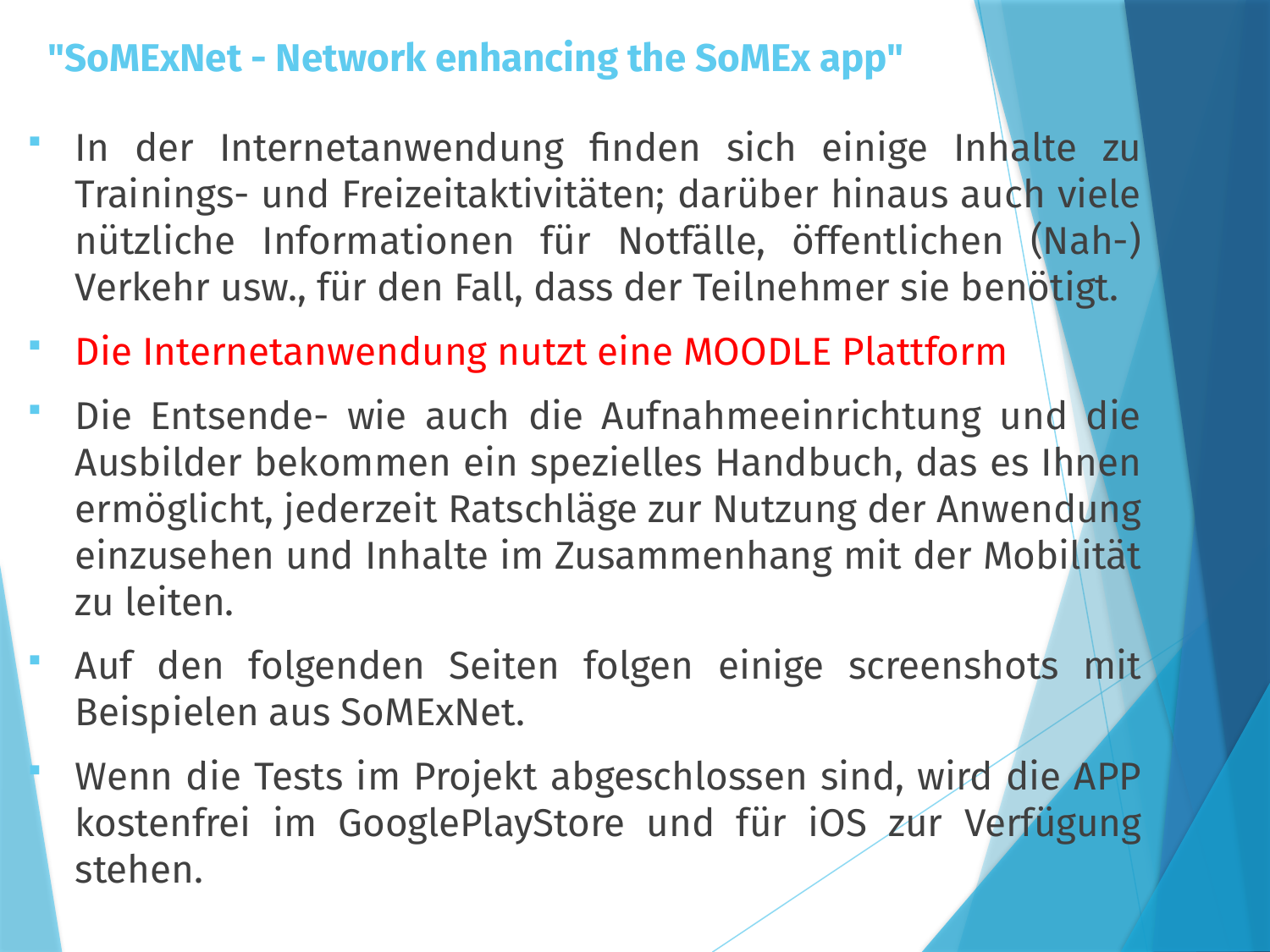

# "SoMExNet - Network enhancing the SoMEx app"
In der Internetanwendung finden sich einige Inhalte zu Trainings- und Freizeitaktivitäten; darüber hinaus auch viele nützliche Informationen für Notfälle, öffentlichen (Nah-) Verkehr usw., für den Fall, dass der Teilnehmer sie benötigt.
Die Internetanwendung nutzt eine MOODLE Plattform
Die Entsende- wie auch die Aufnahmeeinrichtung und die Ausbilder bekommen ein spezielles Handbuch, das es Ihnen ermöglicht, jederzeit Ratschläge zur Nutzung der Anwendung einzusehen und Inhalte im Zusammenhang mit der Mobilität zu leiten.
Auf den folgenden Seiten folgen einige screenshots mit Beispielen aus SoMExNet.
Wenn die Tests im Projekt abgeschlossen sind, wird die APP kostenfrei im GooglePlayStore und für iOS zur Verfügung stehen.